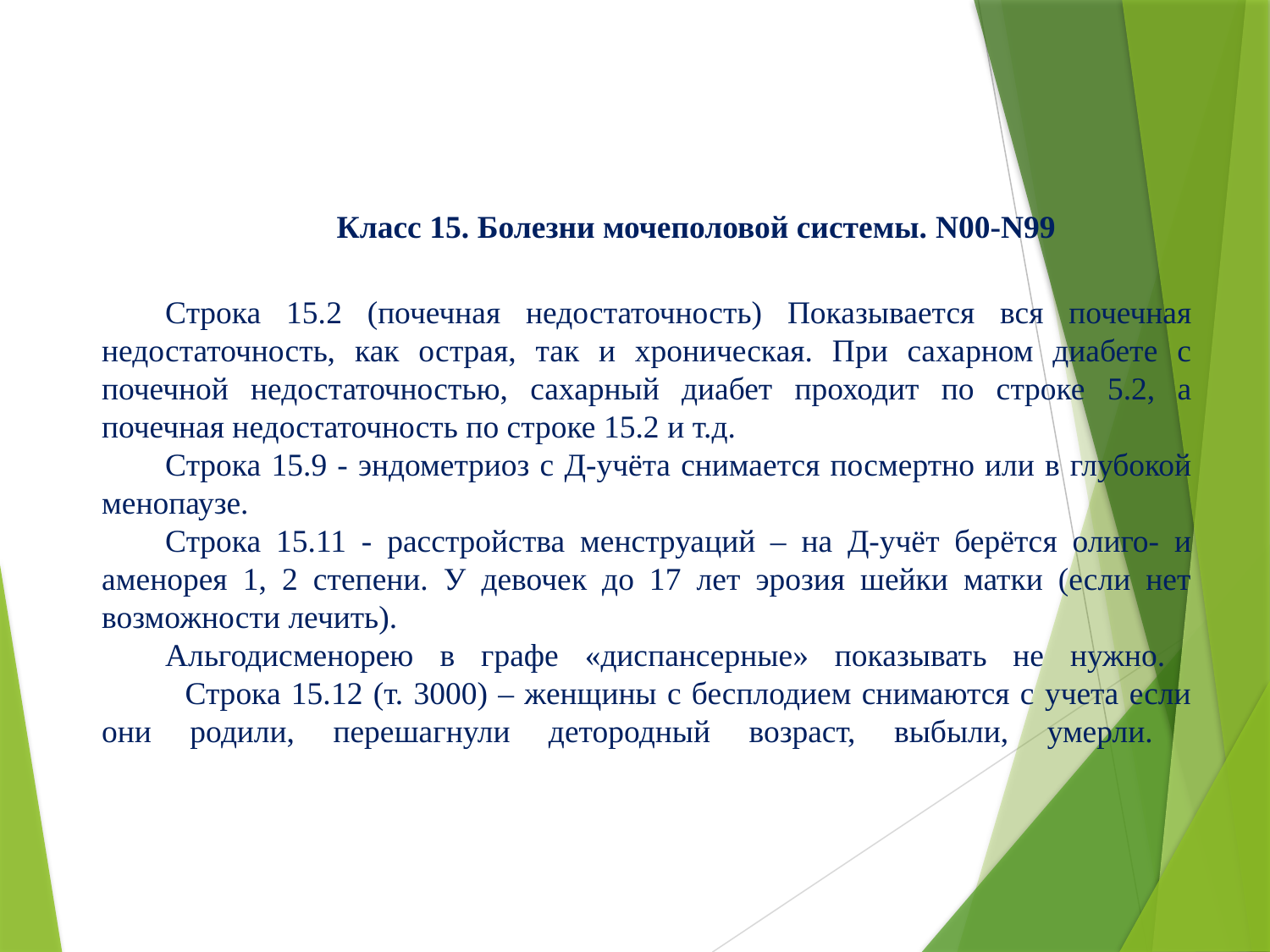

Класс 15. Болезни мочеполовой системы. N00-N99

Строка 15.2 (почечная недостаточность) Показывается вся почечная недостаточность, как острая, так и хроническая. При сахарном диабете с почечной недостаточностью, сахарный диабет проходит по строке 5.2, а почечная недостаточность по строке 15.2 и т.д.
Строка 15.9 - эндометриоз с Д-учёта снимается посмертно или в глубокой менопаузе.
Строка 15.11 - расстройства менструаций – на Д-учёт берётся олиго- и аменорея 1, 2 степени. У девочек до 17 лет эрозия шейки матки (если нет возможности лечить).
Альгодисменорею в графе «диспансерные» показывать не нужно.
        Строка 15.12 (т. 3000) – женщины с бесплодием снимаются с учета если они родили, перешагнули детородный возраст, выбыли, умерли.